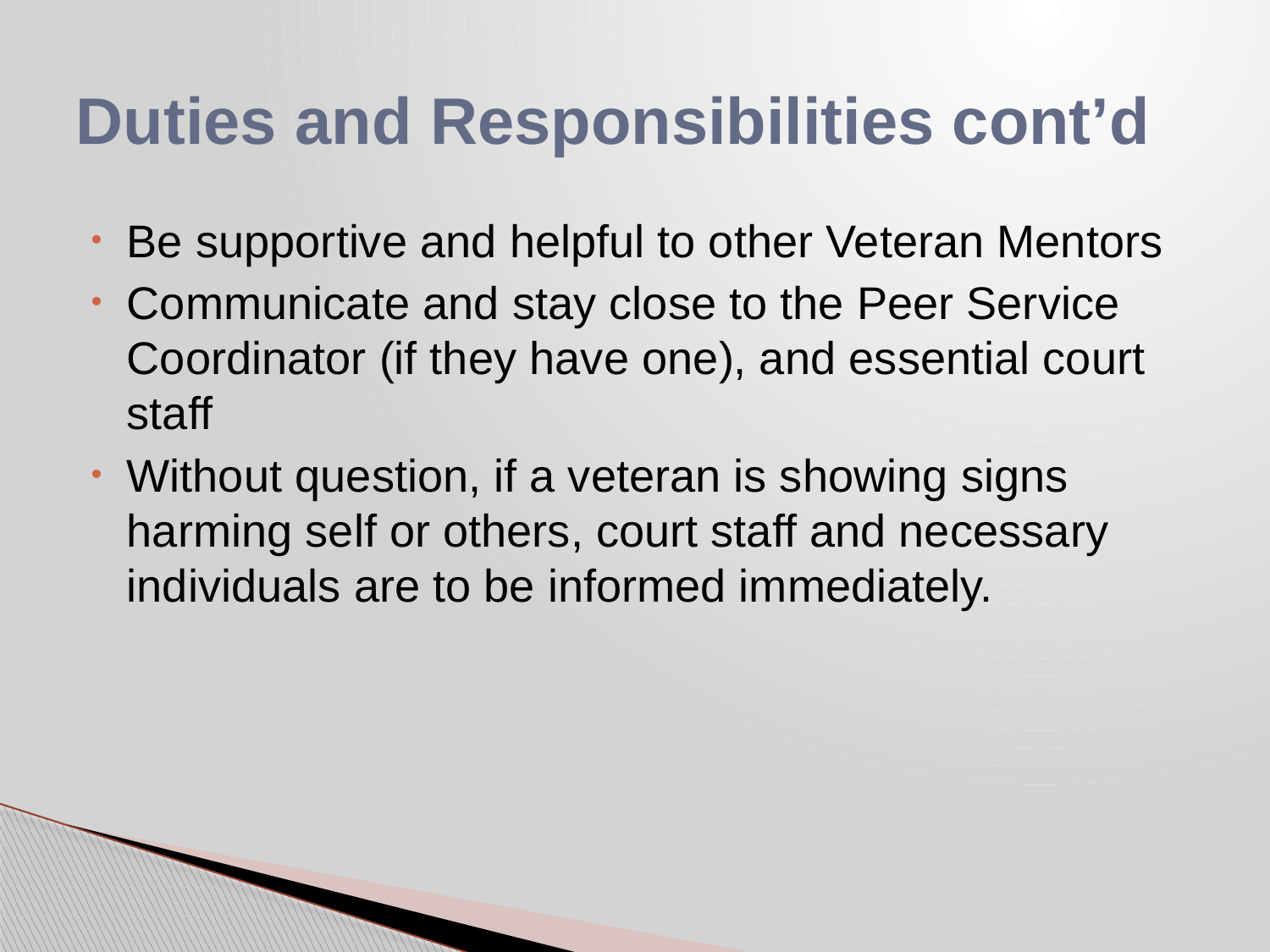

# Duties and Responsibilities cont’d
Be supportive and helpful to other Veteran Mentors
Communicate and stay close to the Peer Service Coordinator (if they have one), and essential court staff
Without question, if a veteran is showing signs harming self or others, court staff and necessary individuals are to be informed immediately.